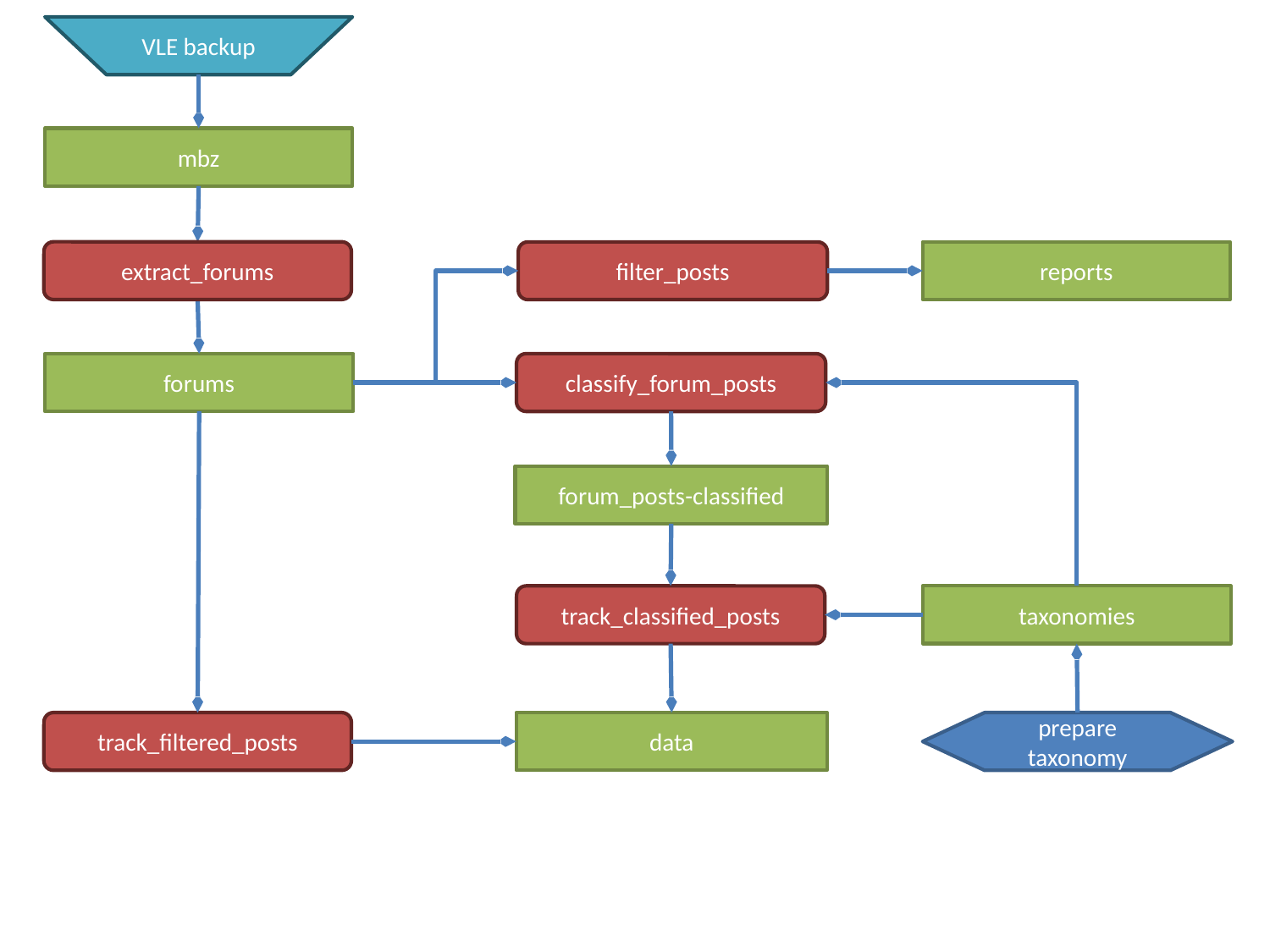

VLE backup
mbz
extract_forums
filter_posts
reports
forums
classify_forum_posts
forum_posts-classified
track_classified_posts
taxonomies
track_filtered_posts
data
prepare taxonomy